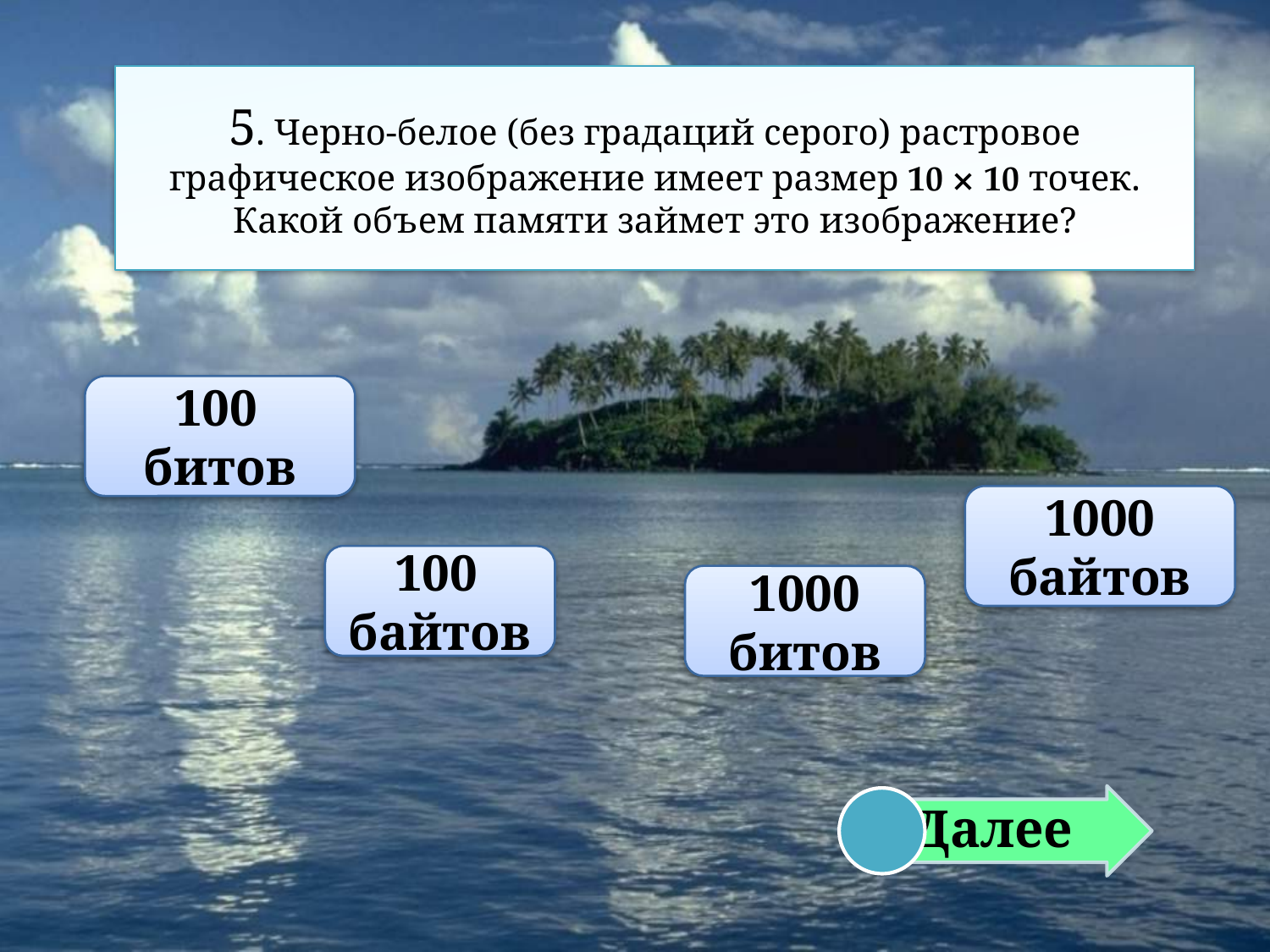

# 5. Черно-белое (без градаций серого) растровое графическое изображение имеет размер 10 × 10 точек. Какой объем памяти займет это изображение?
100  битов
1000 байтов
100  байтов
1000 битов
Далее